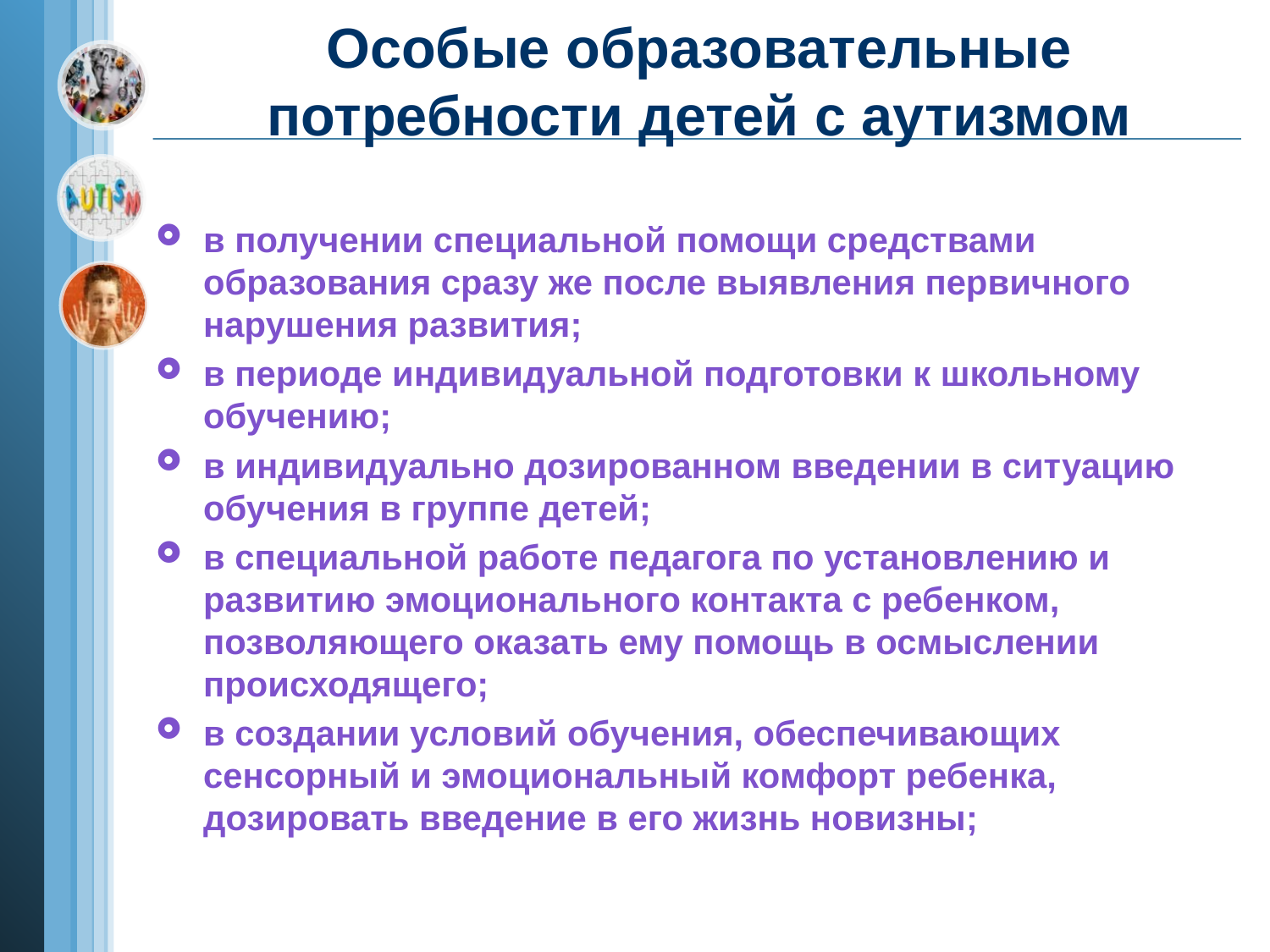

# Особые образовательные потребности детей с аутизмом

в получении специальной помощи средствами образования сразу же после выявления первичного нарушения развития;
в периоде индивидуальной подготовки к школьному обучению;
в индивидуально дозированном введении в ситуацию обучения в группе детей;
в специальной работе педагога по установлению и развитию эмоционального контакта с ребенком, позволяющего оказать ему помощь в осмыслении происходящего;
в создании условий обучения, обеспечивающих сенсорный и эмоциональный комфорт ребенка, дозировать введение в его жизнь новизны;